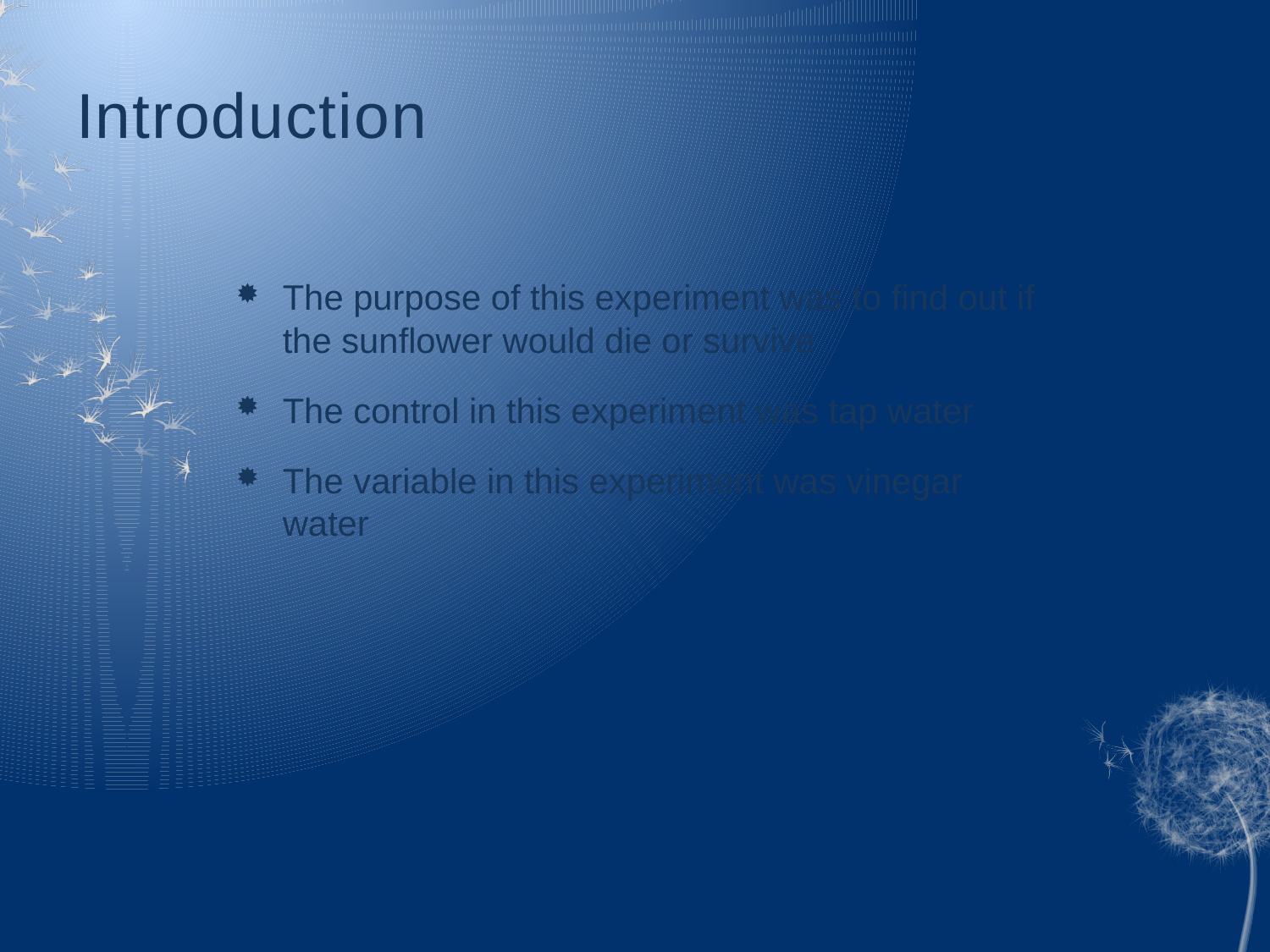

# Introduction
The purpose of this experiment was to find out if the sunflower would die or survive
The control in this experiment was tap water
The variable in this experiment was vinegar water